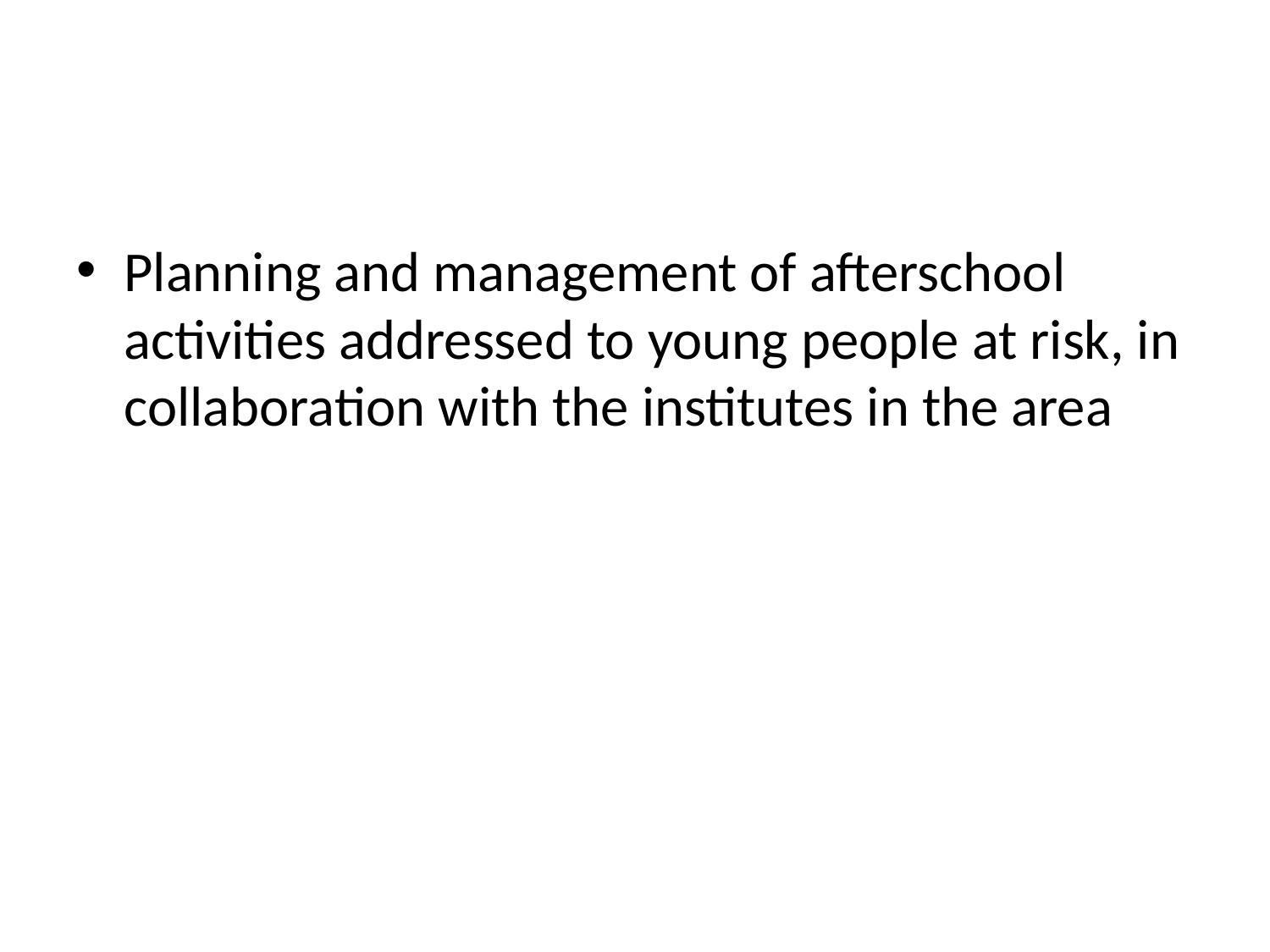

Planning and management of afterschool activities addressed to young people at risk, in collaboration with the institutes in the area